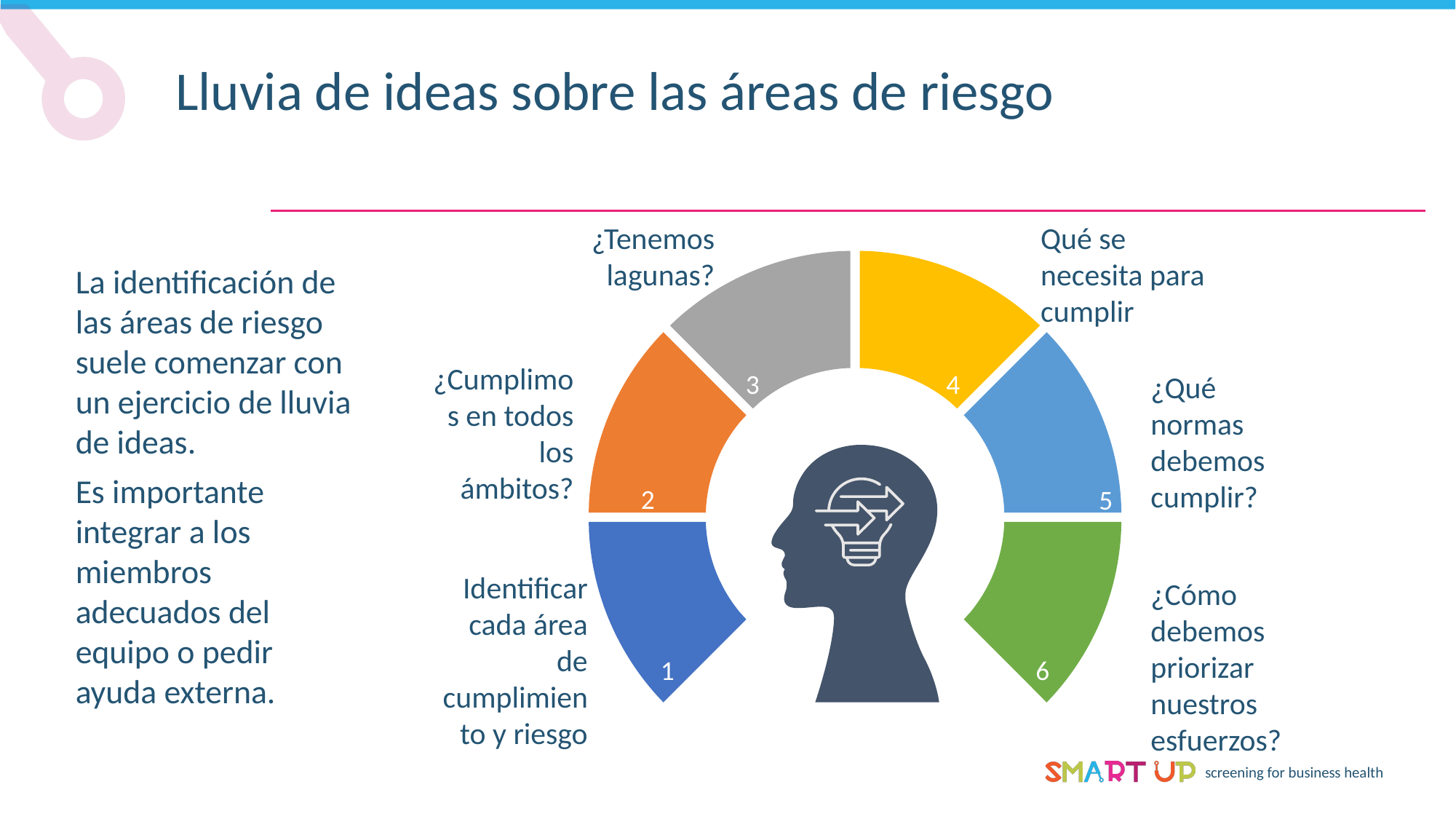

Lluvia de ideas sobre las áreas de riesgo
¿Tenemos lagunas?
Qué se necesita para cumplir

La identificación de las áreas de riesgo suele comenzar con un ejercicio de lluvia de ideas.
Es importante integrar a los miembros adecuados del equipo o pedir ayuda externa.
¿Cumplimos en todos los ámbitos?
3
4
¿Qué normas debemos cumplir?
2
5

Identificar cada área de cumplimiento y riesgo
¿Cómo debemos priorizar nuestros esfuerzos?
1
6